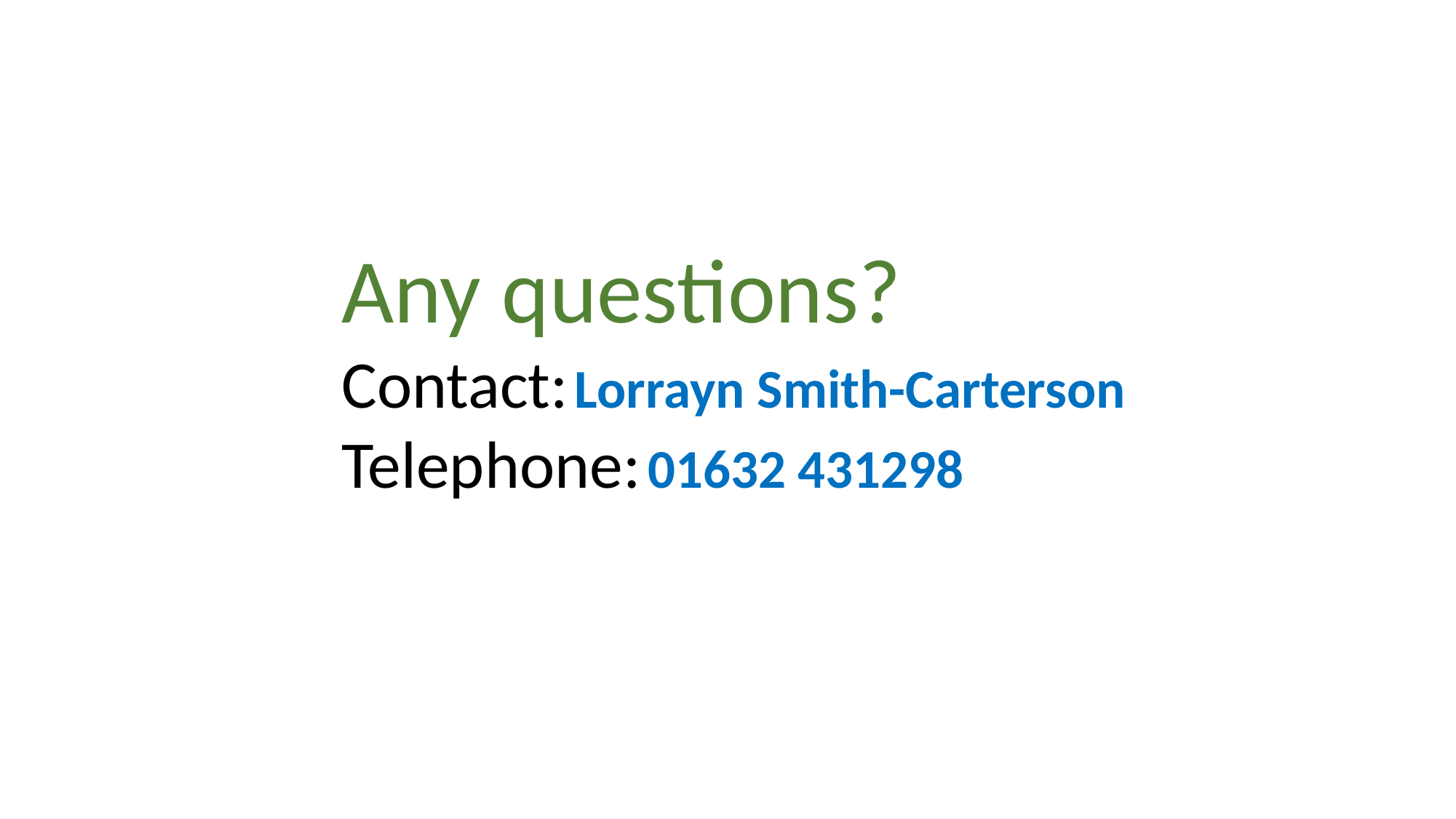

Any questions?
Contact: Lorrayn Smith-Carterson
Telephone: 01632 431298